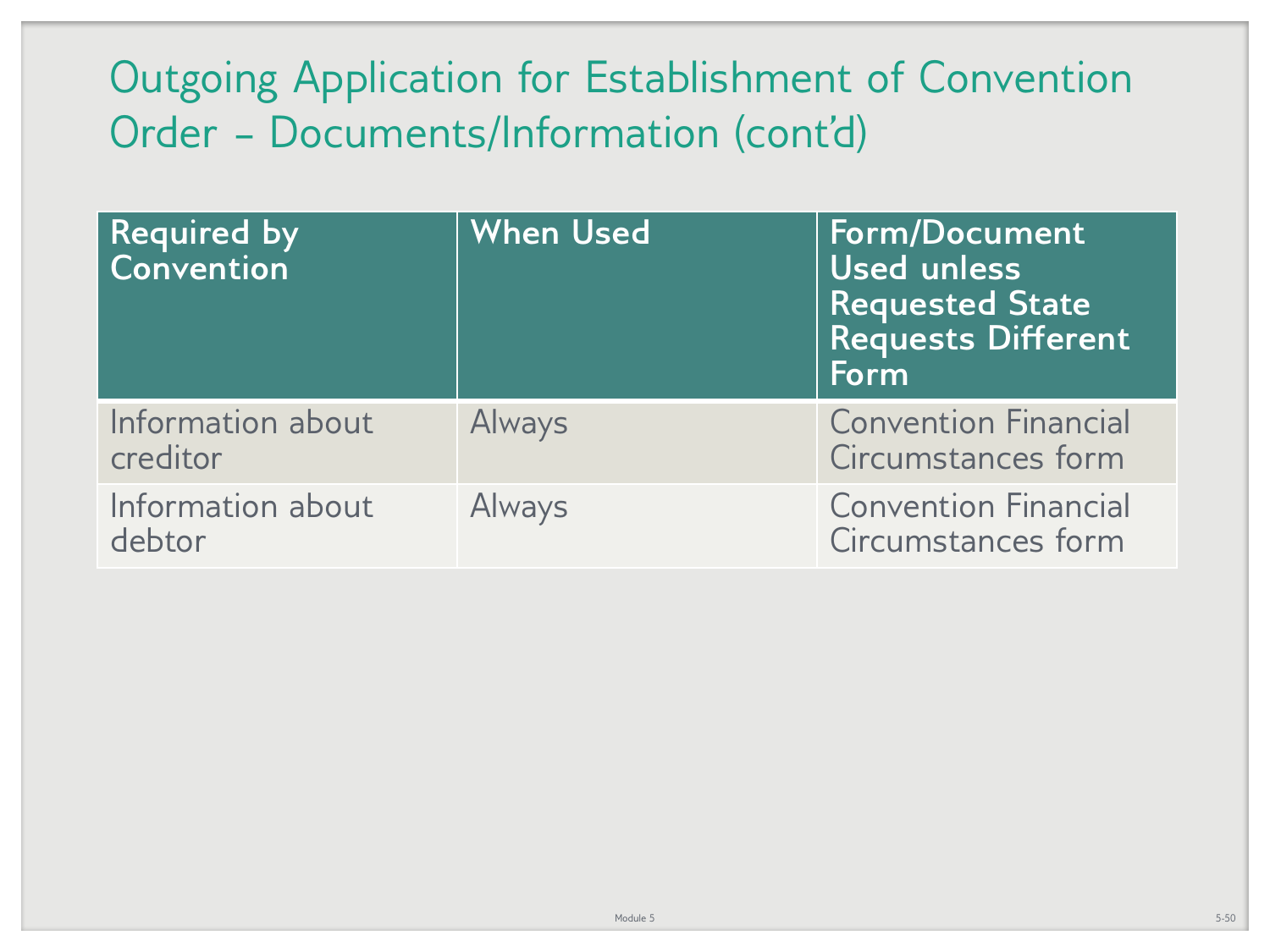

# Outgoing Application for Establishment of Convention Order – Documents/Information (cont’d)
| Required by Convention | When Used | Form/Document Used unless Requested State Requests Different Form |
| --- | --- | --- |
| Information about creditor | Always | Convention Financial Circumstances form |
| Information about debtor | Always | Convention Financial Circumstances form |
Module 5
5-50